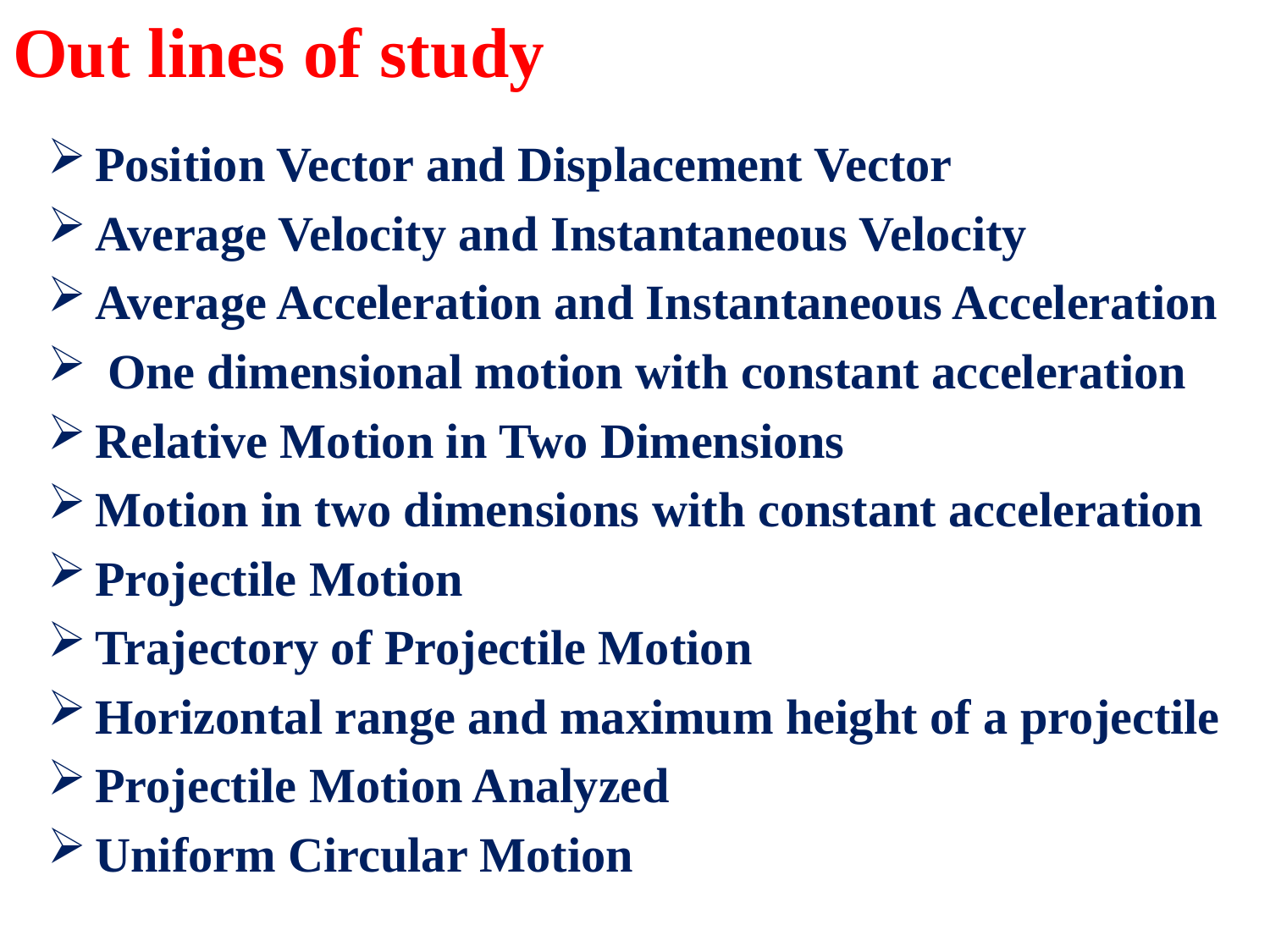

# Out lines of study
Position Vector and Displacement Vector
Average Velocity and Instantaneous Velocity
Average Acceleration and Instantaneous Acceleration
 One dimensional motion with constant acceleration
Relative Motion in Two Dimensions
Motion in two dimensions with constant acceleration
Projectile Motion
Trajectory of Projectile Motion
Horizontal range and maximum height of a projectile
Projectile Motion Analyzed
Uniform Circular Motion